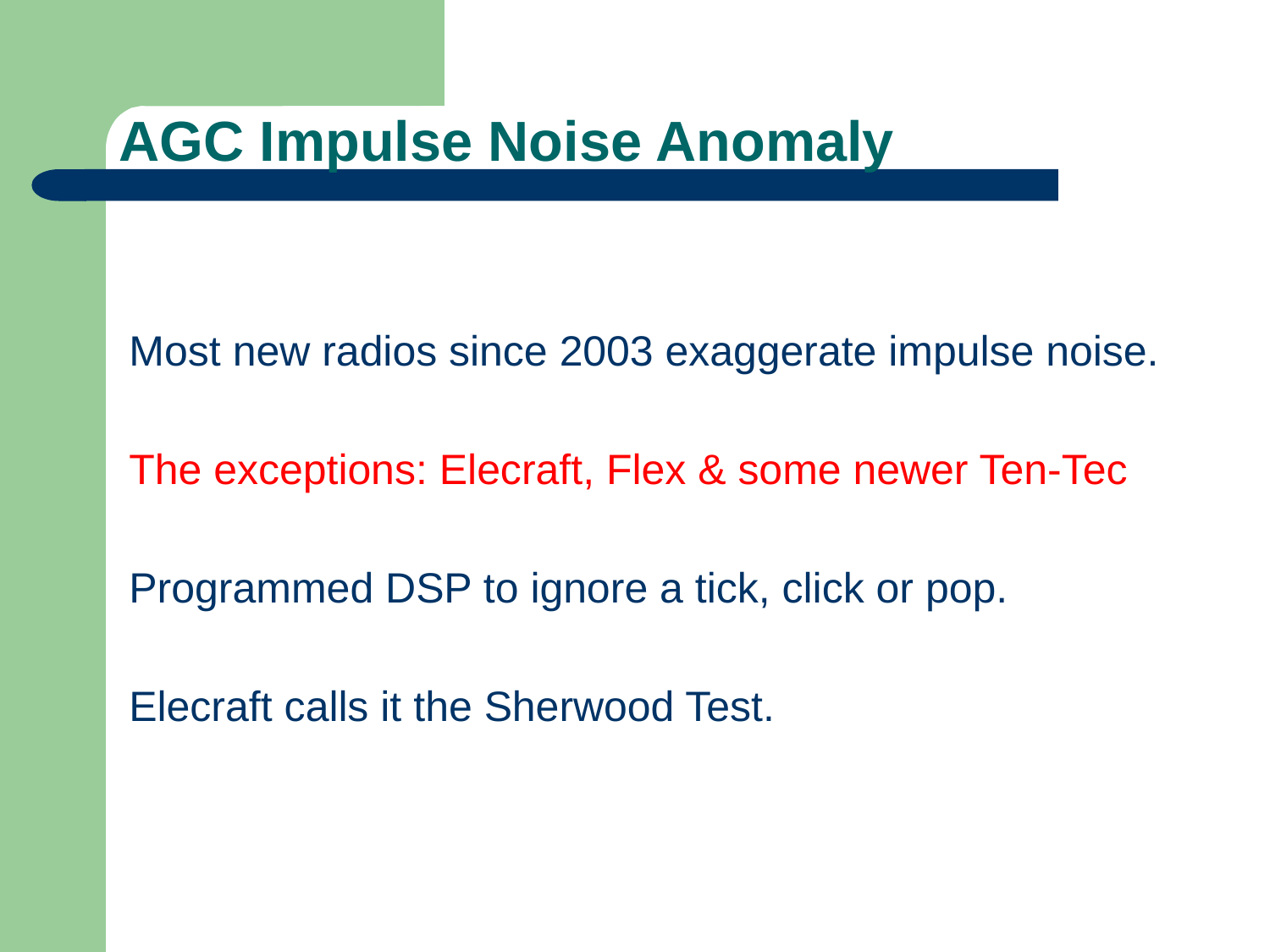

# AGC Impulse Noise Anomaly
Most new radios since 2003 exaggerate impulse noise.

The exceptions: Elecraft, Flex & some newer Ten-Tec

Programmed DSP to ignore a tick, click or pop.

Elecraft calls it the Sherwood Test.